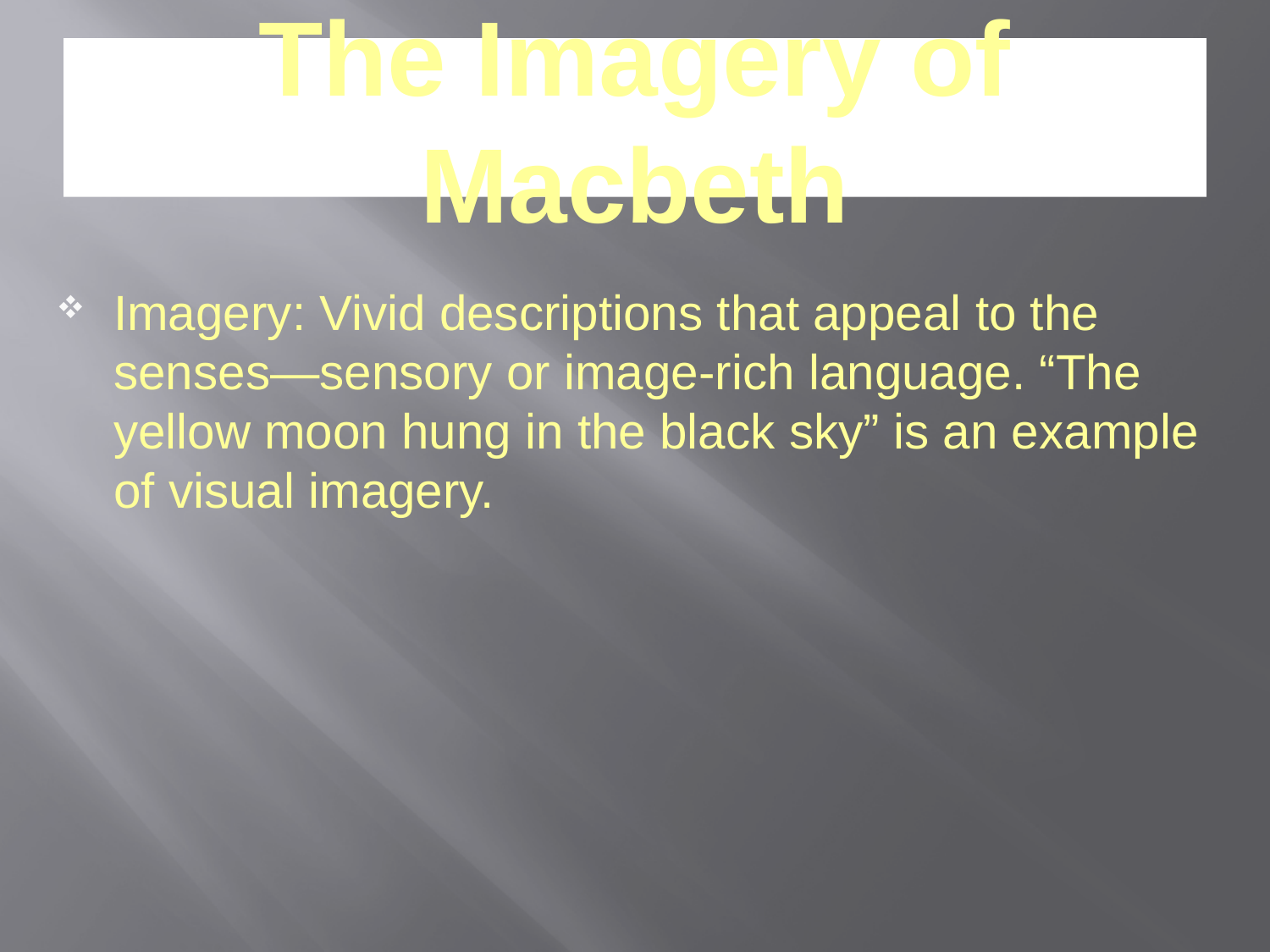

# The Imagery of Macbeth
Imagery: Vivid descriptions that appeal to the senses—sensory or image-rich language. “The yellow moon hung in the black sky” is an example of visual imagery.